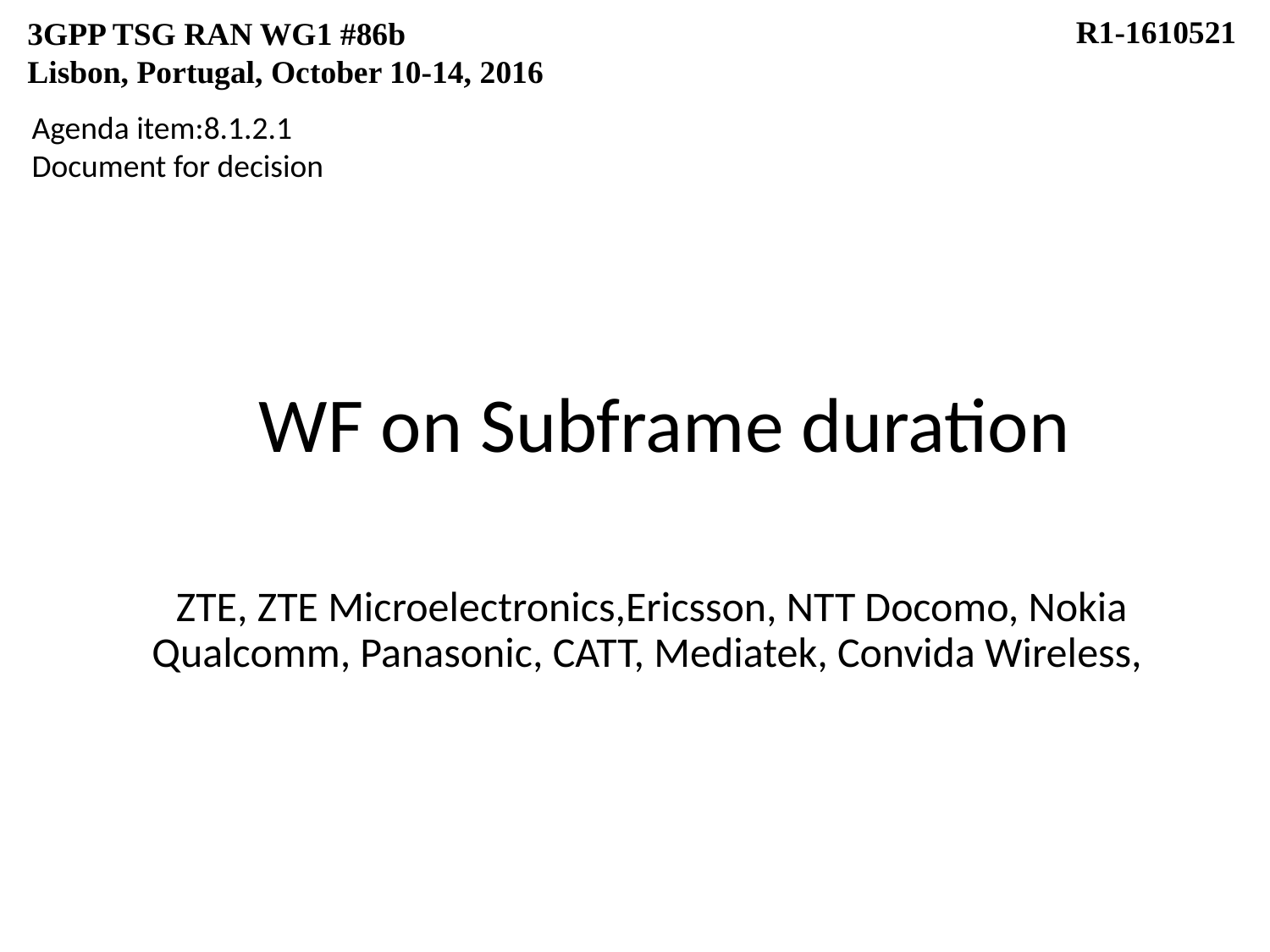

R1-1610521
3GPP TSG RAN WG1 #86b
Lisbon, Portugal, October 10-14, 2016
Agenda item:8.1.2.1
Document for decision
# WF on Subframe duration
ZTE, ZTE Microelectronics,Ericsson, NTT Docomo, Nokia Qualcomm, Panasonic, CATT, Mediatek, Convida Wireless,